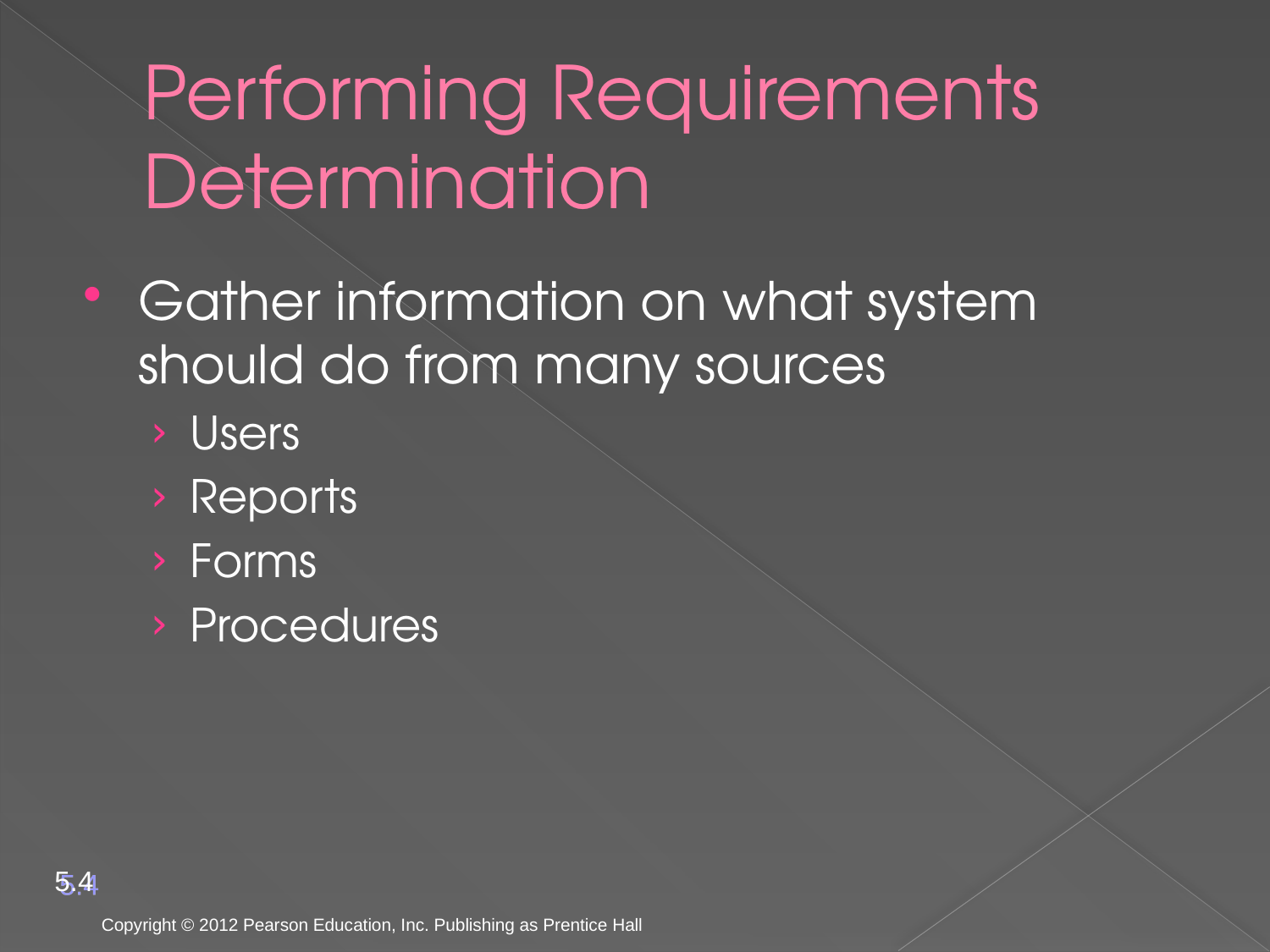

# Performing Requirements Determination
Gather information on what system should do from many sources
Users
Reports
Forms
Procedures

5.4
Copyright © 2012 Pearson Education, Inc. Publishing as Prentice Hall